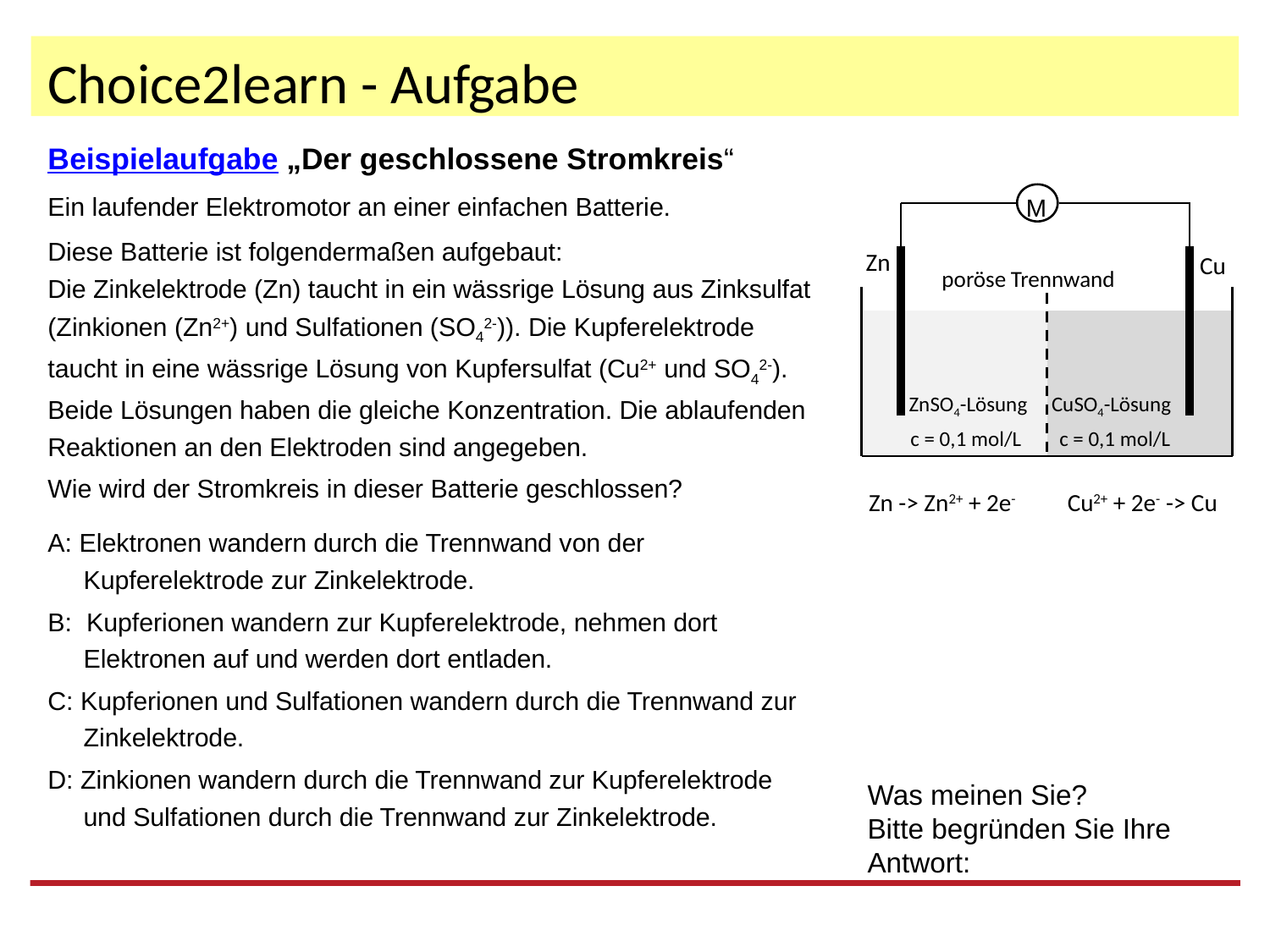

# Choice2learn - Aufgabe
Beispielaufgabe „Der geschlossene Stromkreis“
Ein laufender Elektromotor an einer einfachen Batterie.
Diese Batterie ist folgendermaßen aufgebaut:
Die Zinkelektrode (Zn) taucht in ein wässrige Lösung aus Zinksulfat (Zinkionen (Zn2+) und Sulfationen (SO42-)). Die Kupferelektrode taucht in eine wässrige Lösung von Kupfersulfat (Cu2+ und SO42-). Beide Lösungen haben die gleiche Konzentration. Die ablaufenden Reaktionen an den Elektroden sind angegeben.
Wie wird der Stromkreis in dieser Batterie geschlossen?
A: Elektronen wandern durch die Trennwand von der Kupferelektrode zur Zinkelektrode.
B:  Kupferionen wandern zur Kupferelektrode, nehmen dort Elektronen auf und werden dort entladen.
C: Kupferionen und Sulfationen wandern durch die Trennwand zur Zinkelektrode.
D: Zinkionen wandern durch die Trennwand zur Kupferelektrode und Sulfationen durch die Trennwand zur Zinkelektrode.

M

Zn
Cu
poröse Trennwand

ZnSO4-Lösung

CuSO4-Lösung

c = 0,1 mol/L

c = 0,1 mol/L

Zn -> Zn2+ + 2e-
Cu2+ + 2e- -> Cu
Was meinen Sie?
Bitte begründen Sie Ihre Antwort: